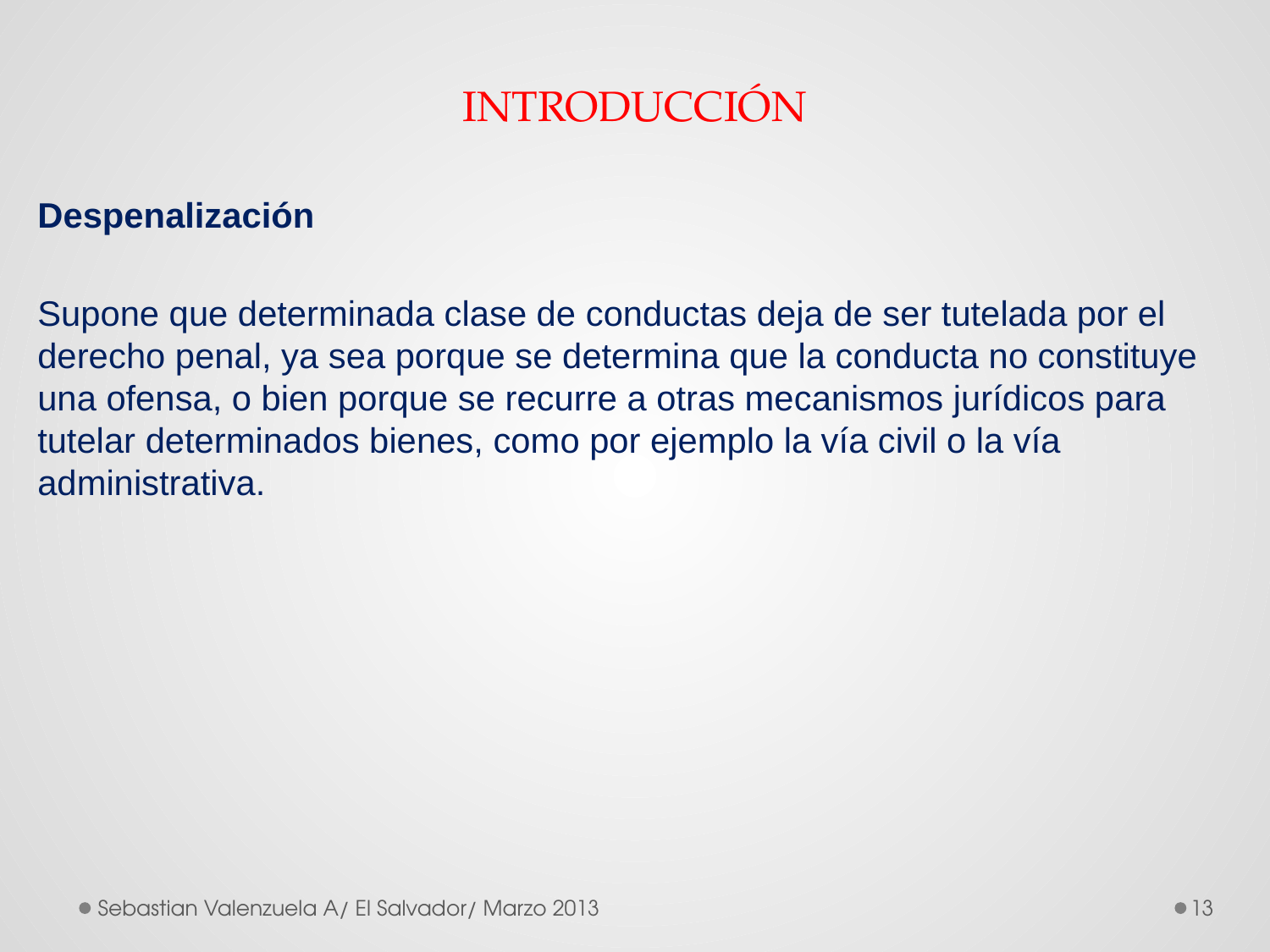

# INTRODUCCIÓN
Despenalización

Supone que determinada clase de conductas deja de ser tutelada por el derecho penal, ya sea porque se determina que la conducta no constituye una ofensa, o bien porque se recurre a otras mecanismos jurídicos para tutelar determinados bienes, como por ejemplo la vía civil o la vía administrativa.

Sebastian Valenzuela A/ El Salvador/ Marzo 2013
13